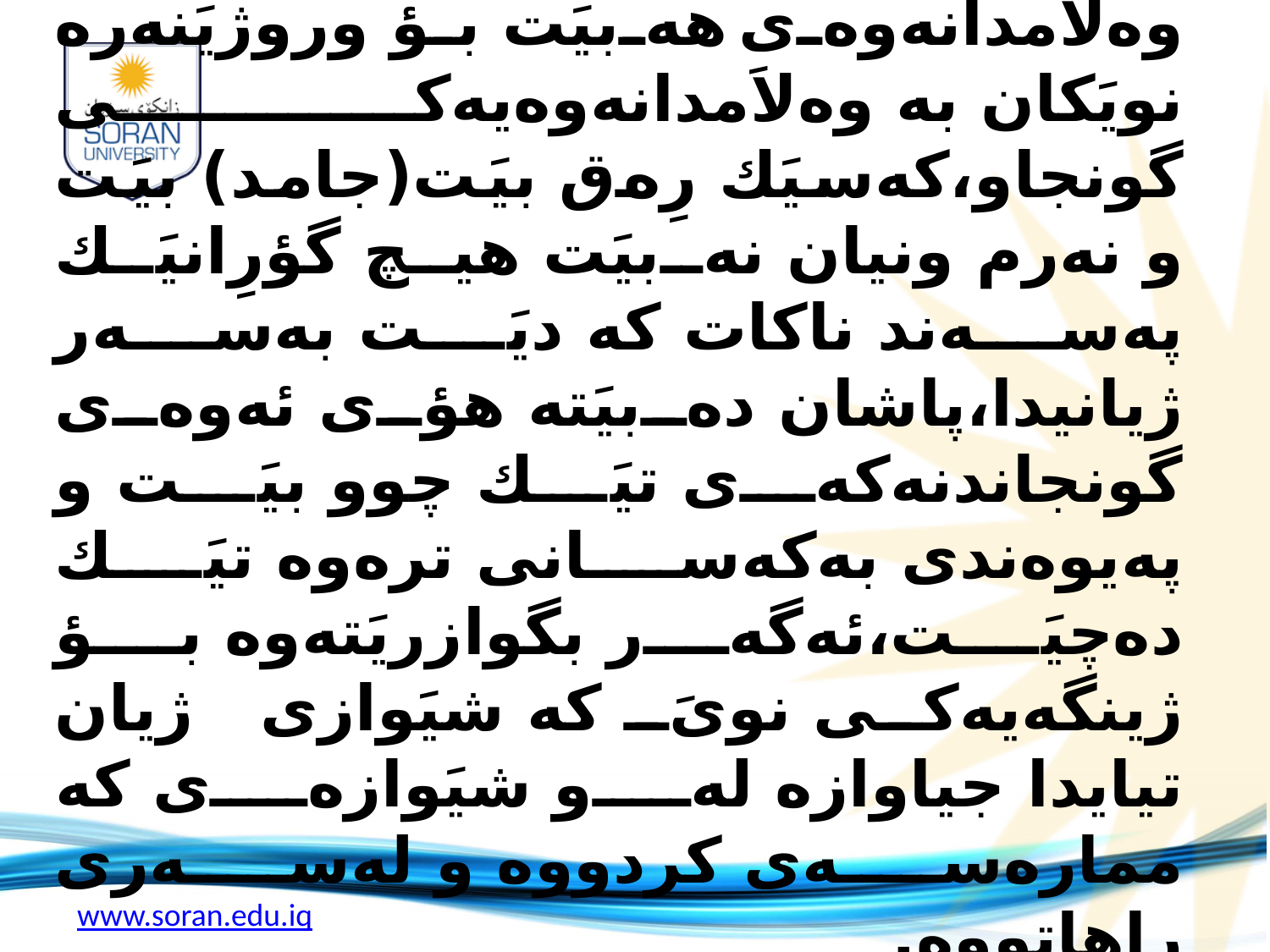

5-نه‌رم و نيانى(المرونه‌):واته‌ تاك وه‌لاَمدانه‌وه‌ى هه‌بيَت بؤ وروژيَنه‌ره‌ نويَكان به‌ وه‌لاَمدانه‌وه‌يه‌كى گونجاو،كه‌سيَك رِه‌ق بيَت(جامد) بيَت و نه‌رم ونيان نه‌بيَت هيچ گؤرِانيَك په‌سه‌ند ناكات كه‌ ديَت به‌سه‌ر ژيانيدا،پاشان ده‌بيَته‌ هؤى ئه‌وه‌ى گونجاندنه‌كه‌ى تيَك چوو بيَت و په‌يوه‌ندى به‌كه‌سانى تره‌وه‌ تيَك ده‌چيَت،ئه‌گه‌ر بگوازريَته‌وه‌ بؤ ژينگه‌يه‌كى نوىَ كه‌ شيَوازى ژيان تيايدا جياوازه‌ له‌و شيَوازه‌ى كه‌ مماره‌سه‌ى كردووه‌ و له‌سه‌رى رِاهاتووه‌.